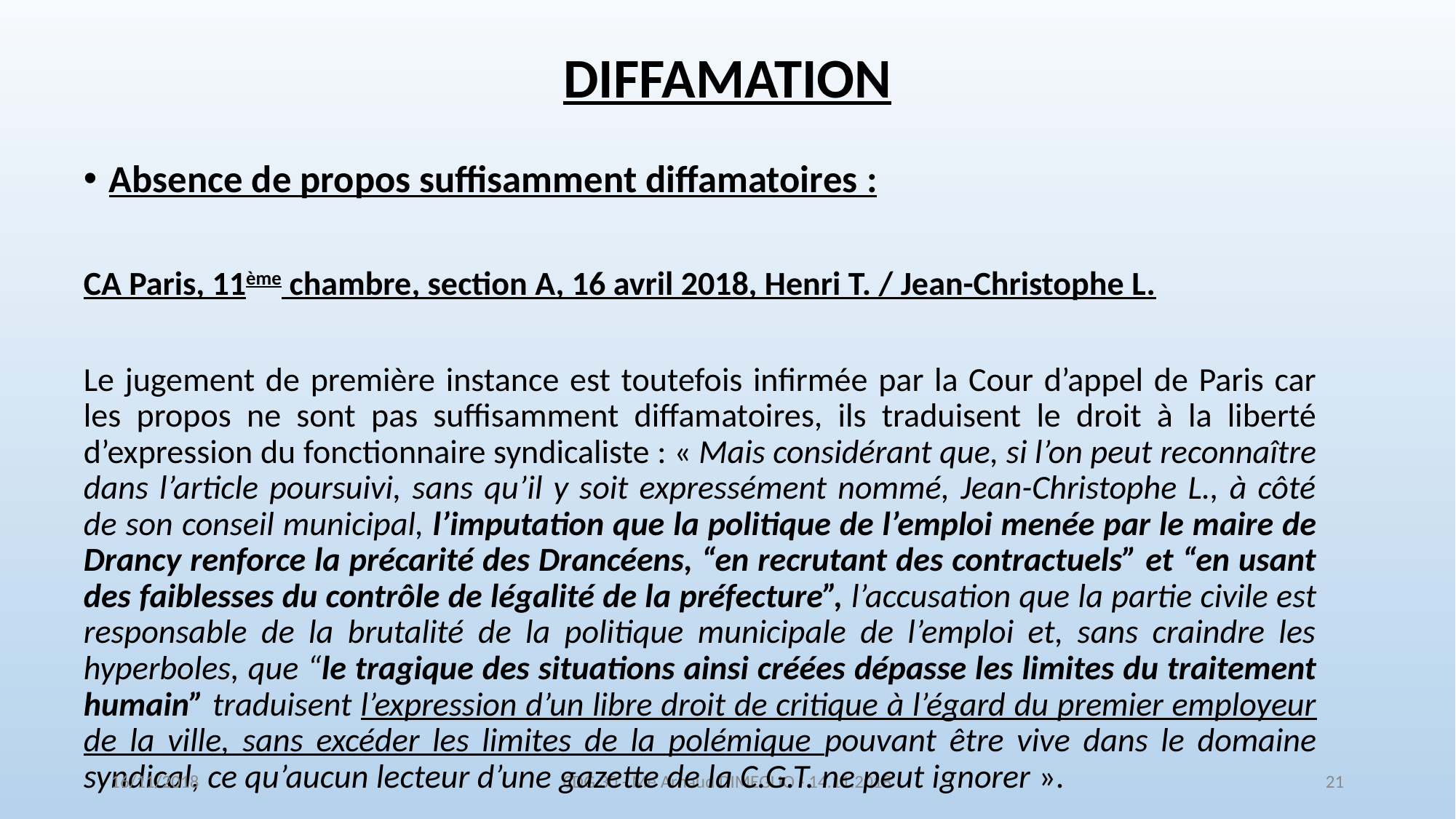

# DIFFAMATION

Absence de propos suffisamment diffamatoires :

CA Paris, 11ème chambre, section A, 16 avril 2018, Henri T. / Jean-Christophe L.

Le jugement de première instance est toutefois infirmée par la Cour d’appel de Paris car les propos ne sont pas suffisamment diffamatoires, ils traduisent le droit à la liberté d’expression du fonctionnaire syndicaliste : « Mais considérant que, si l’on peut reconnaître dans l’article poursuivi, sans qu’il y soit expressément nommé, Jean-Christophe L., à côté de son conseil municipal, l’imputation que la politique de l’emploi menée par le maire de Drancy renforce la précarité des Drancéens, “en recrutant des contractuels” et “en usant des faiblesses du contrôle de légalité de la préfecture”, l’accusation que la partie civile est responsable de la brutalité de la politique municipale de l’emploi et, sans craindre les hyperboles, que “le tragique des situations ainsi créées dépasse les limites du traitement humain” traduisent l’expression d’un libre droit de critique à l’égard du premier employeur de la ville, sans excéder les limites de la polémique pouvant être vive dans le domaine syndical, ce qu’aucun lecteur d’une gazette de la C.G.T. ne peut ignorer ».

16/11/2018
CDG 30 - Me Arnaud DIMEGLIO - 14.11.2018
21